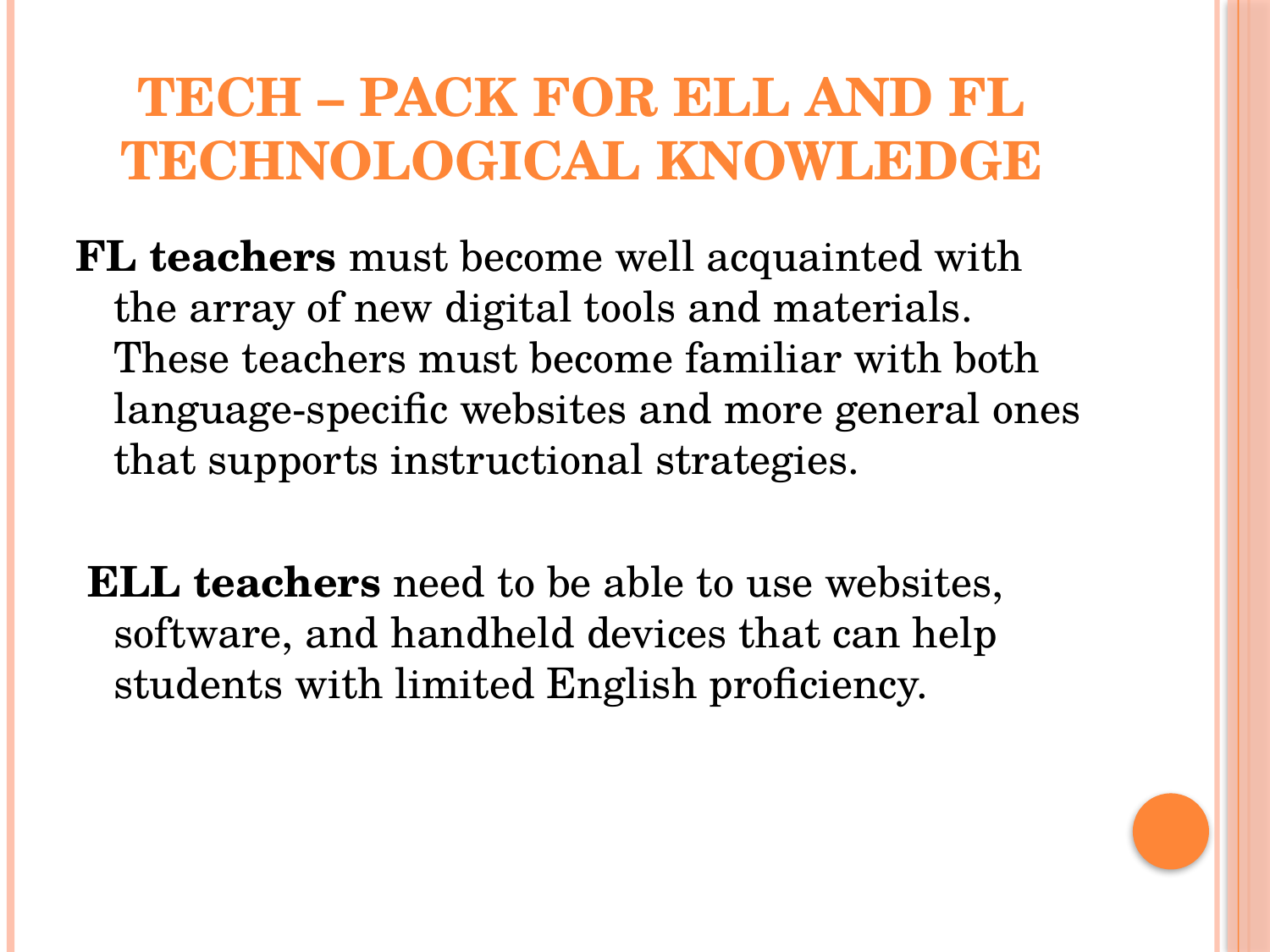

# tech – pack for ell and fl Technological Knowledge
FL teachers must become well acquainted with the array of new digital tools and materials.  These teachers must become familiar with both language-specific websites and more general ones that supports instructional strategies.

 ELL teachers need to be able to use websites, software, and handheld devices that can help students with limited English proficiency.